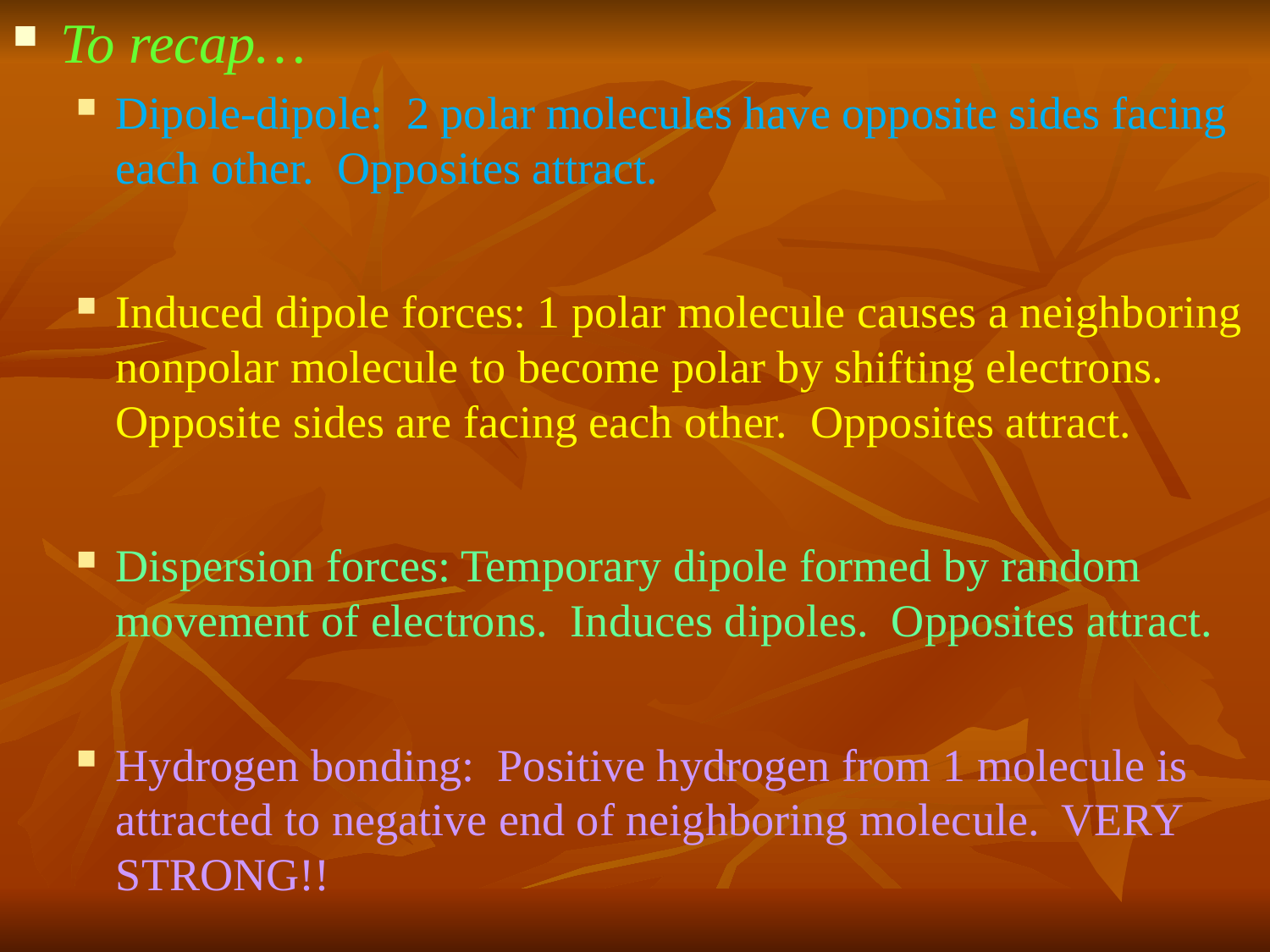

To recap…
Dipole-dipole:  2 polar molecules have opposite sides facing each other.  Opposites attract.

Induced dipole forces: 1 polar molecule causes a neighboring nonpolar molecule to become polar by shifting electrons.  Opposite sides are facing each other.  Opposites attract.

Dispersion forces: Temporary dipole formed by random movement of electrons.  Induces dipoles.  Opposites attract.

Hydrogen bonding:  Positive hydrogen from 1 molecule is attracted to negative end of neighboring molecule.  VERY STRONG!!